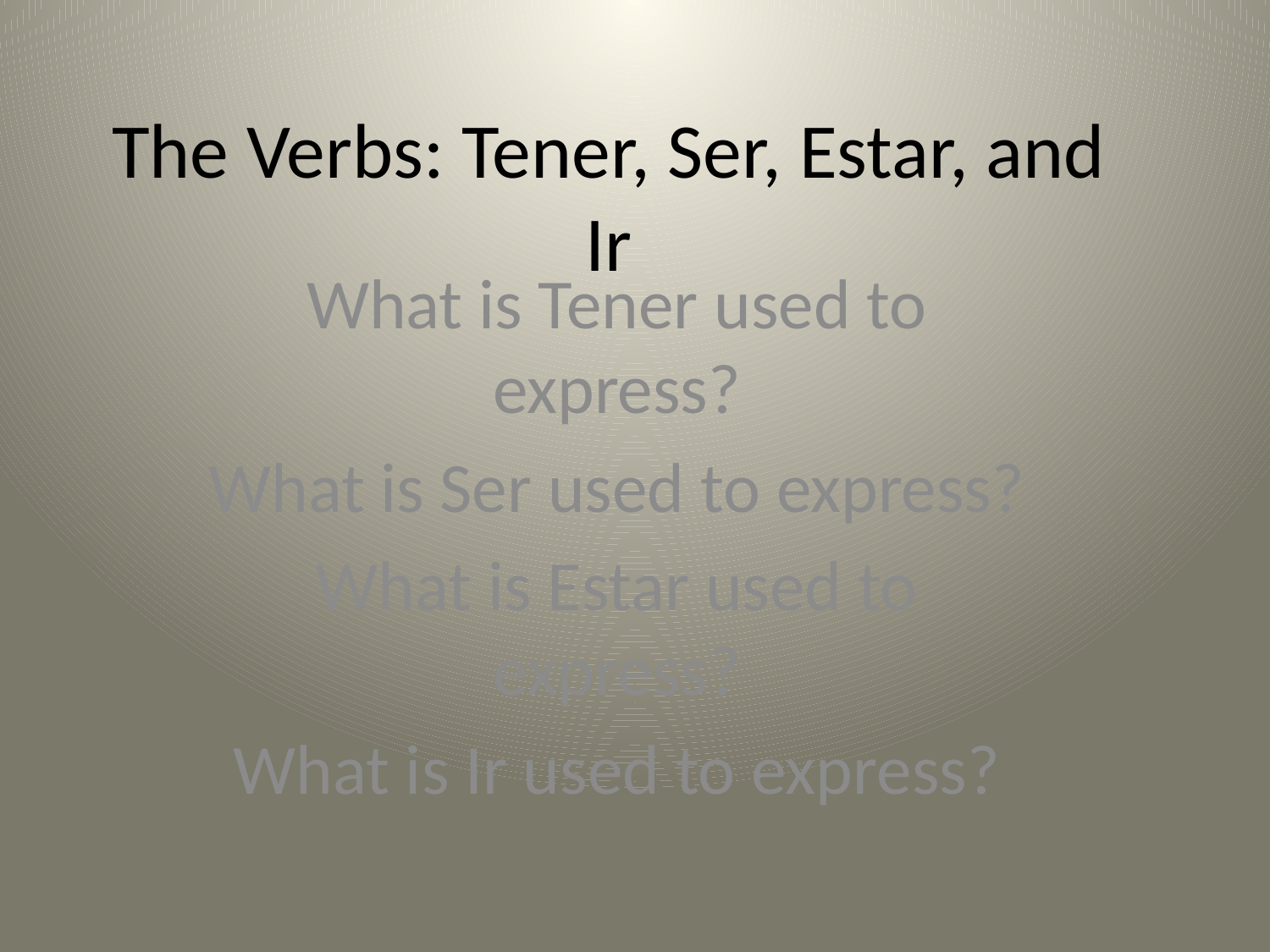

# The Verbs: Tener, Ser, Estar, and Ir
What is Tener used to express?
What is Ser used to express?
What is Estar used to express?
What is Ir used to express?